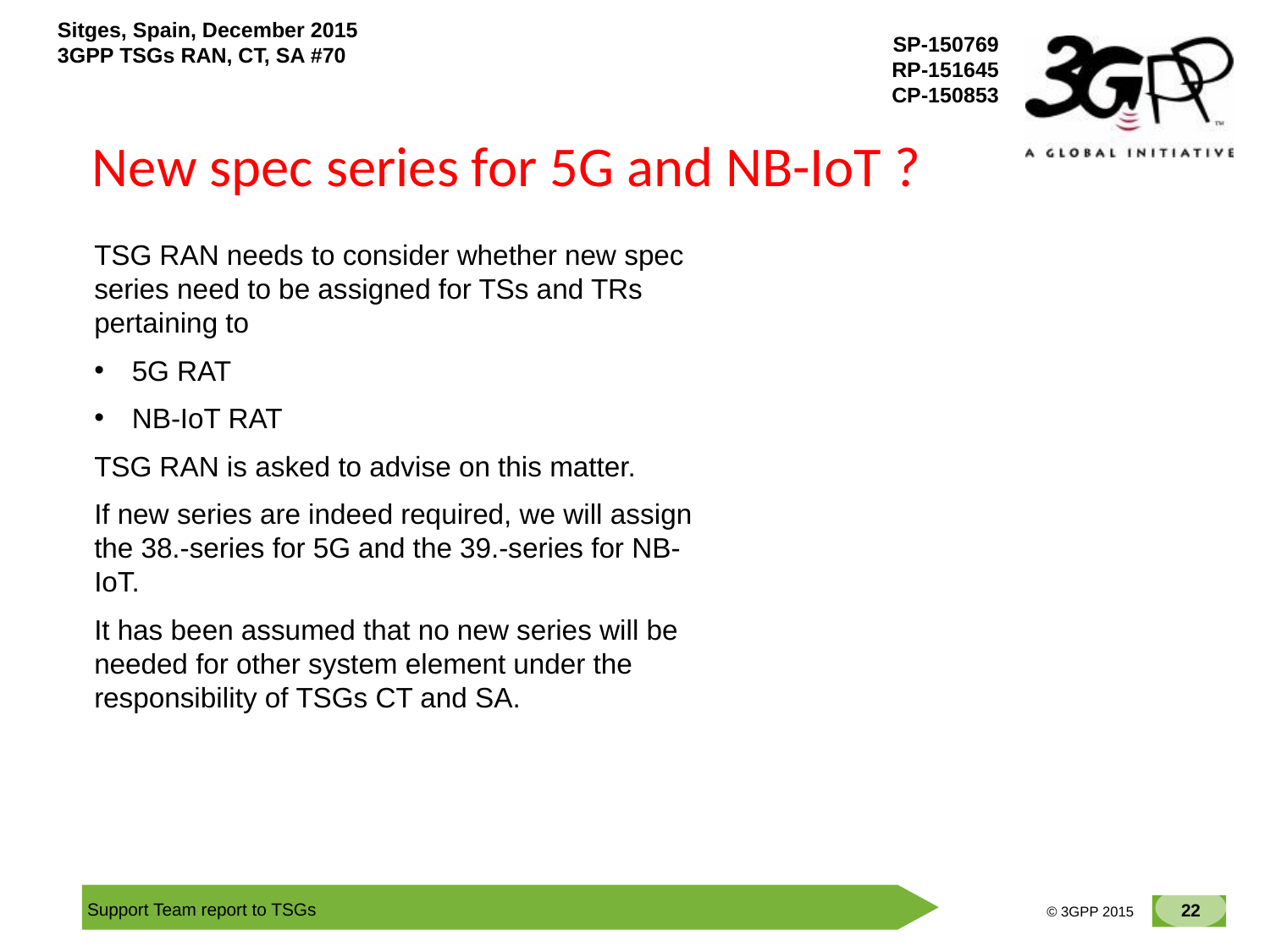

# New spec series for 5G and NB-IoT ?
TSG RAN needs to consider whether new spec series need to be assigned for TSs and TRs pertaining to
 5G RAT
 NB-IoT RAT
TSG RAN is asked to advise on this matter.
If new series are indeed required, we will assign the 38.-series for 5G and the 39.-series for NB-IoT.
It has been assumed that no new series will be needed for other system element under the responsibility of TSGs CT and SA.